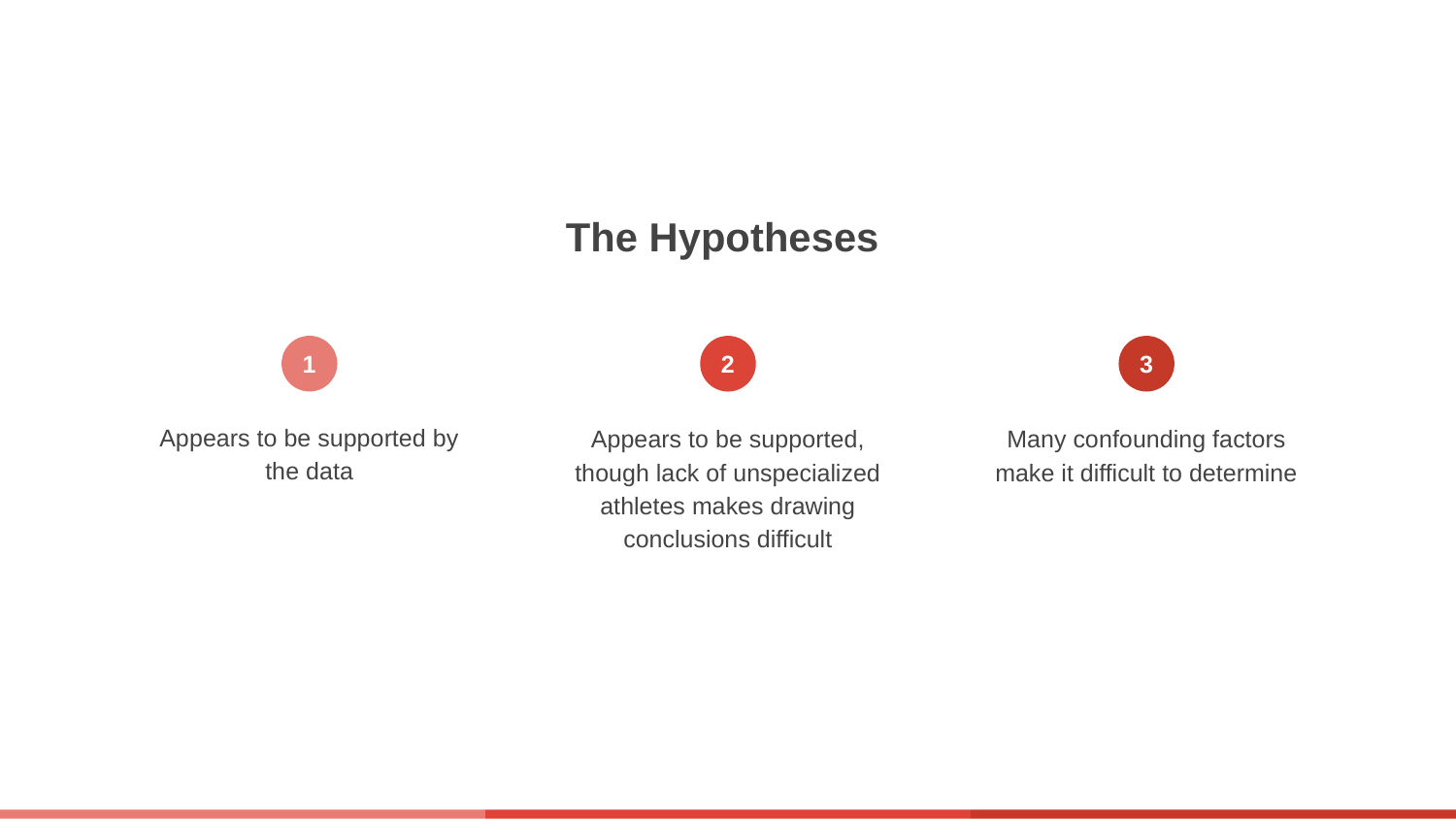

# The Hypotheses
Appears to be supported by the data
Appears to be supported, though lack of unspecialized athletes makes drawing conclusions difficult
Many confounding factors make it difficult to determine